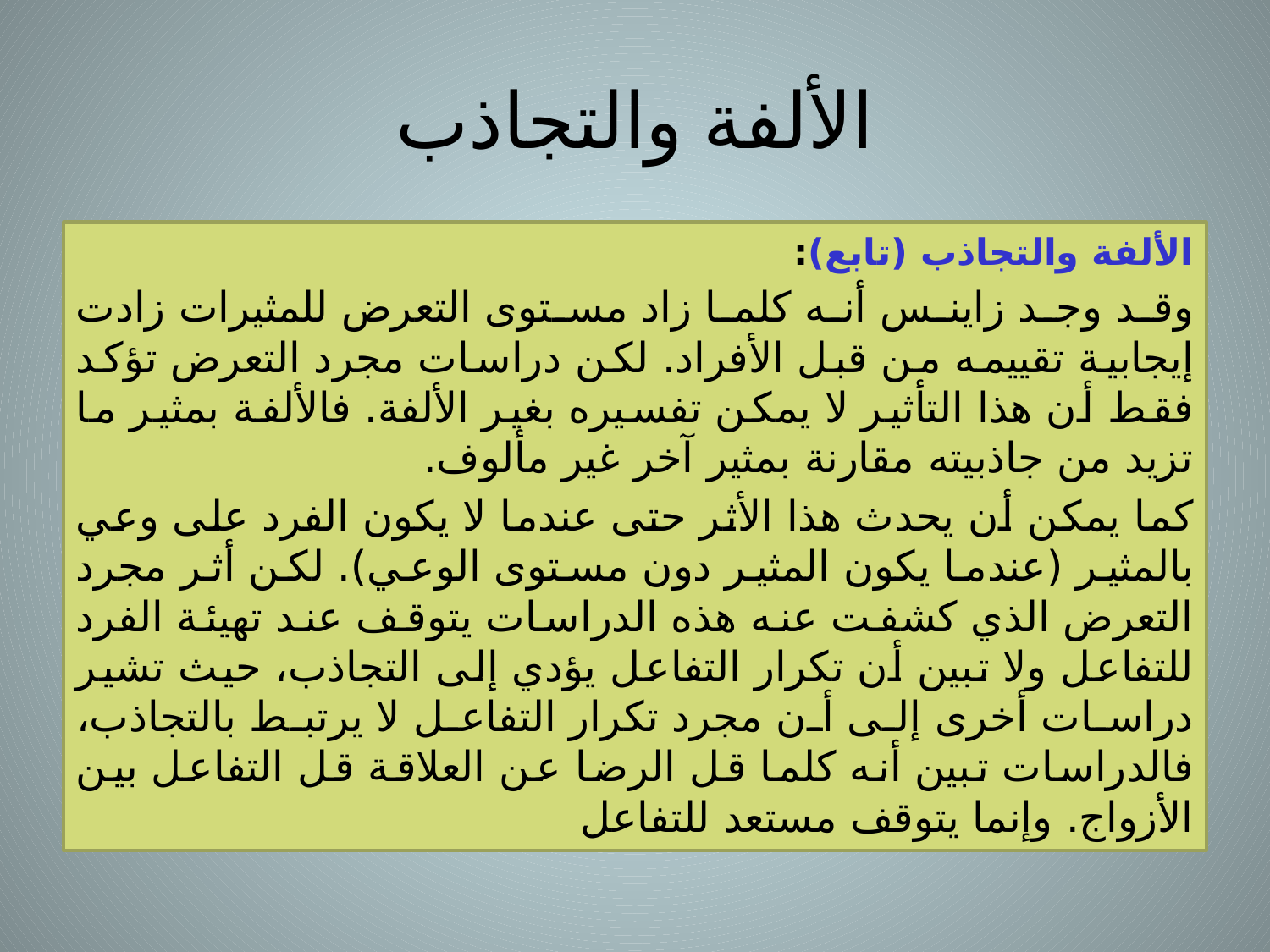

# الألفة والتجاذب
الألفة والتجاذب (تابع):
وقد وجد زاينس أنه كلما زاد مستوى التعرض للمثيرات زادت إيجابية تقييمه من قبل الأفراد. لكن دراسات مجرد التعرض تؤكد فقط أن هذا التأثير لا يمكن تفسيره بغير الألفة. فالألفة بمثير ما تزيد من جاذبيته مقارنة بمثير آخر غير مألوف.
كما يمكن أن يحدث هذا الأثر حتى عندما لا يكون الفرد على وعي بالمثير (عندما يكون المثير دون مستوى الوعي). لكن أثر مجرد التعرض الذي كشفت عنه هذه الدراسات يتوقف عند تهيئة الفرد للتفاعل ولا تبين أن تكرار التفاعل يؤدي إلى التجاذب، حيث تشير دراسات أخرى إلى أن مجرد تكرار التفاعل لا يرتبط بالتجاذب، فالدراسات تبين أنه كلما قل الرضا عن العلاقة قل التفاعل بين الأزواج. وإنما يتوقف مستعد للتفاعل